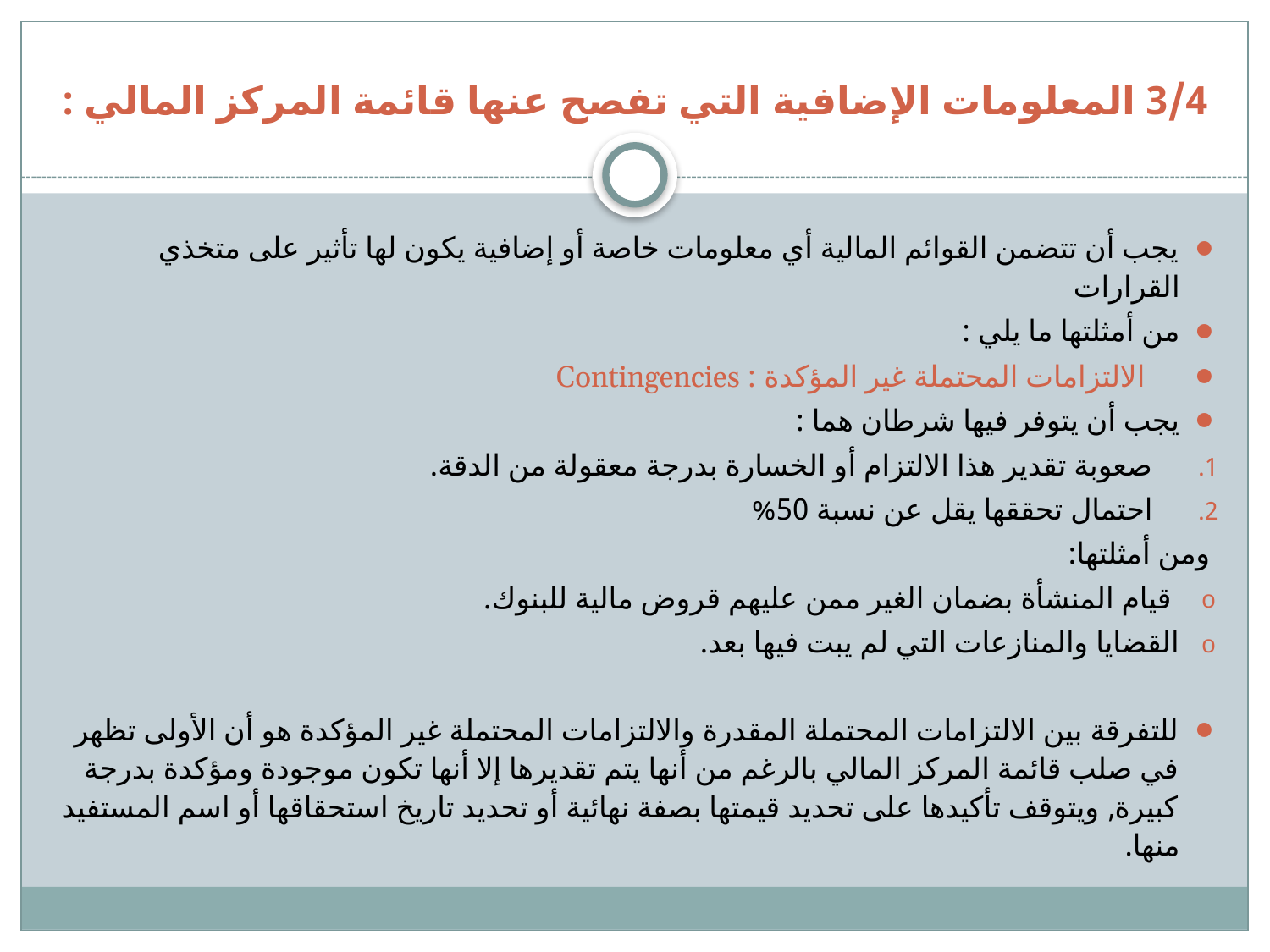

# 3/4 المعلومات الإضافية التي تفصح عنها قائمة المركز المالي :
يجب أن تتضمن القوائم المالية أي معلومات خاصة أو إضافية يكون لها تأثير على متخذي القرارات
من أمثلتها ما يلي :
 الالتزامات المحتملة غير المؤكدة : Contingencies
يجب أن يتوفر فيها شرطان هما :
صعوبة تقدير هذا الالتزام أو الخسارة بدرجة معقولة من الدقة.
احتمال تحققها يقل عن نسبة 50%
ومن أمثلتها:
 قيام المنشأة بضمان الغير ممن عليهم قروض مالية للبنوك.
القضايا والمنازعات التي لم يبت فيها بعد.

للتفرقة بين الالتزامات المحتملة المقدرة والالتزامات المحتملة غير المؤكدة هو أن الأولى تظهر في صلب قائمة المركز المالي بالرغم من أنها يتم تقديرها إلا أنها تكون موجودة ومؤكدة بدرجة كبيرة, ويتوقف تأكيدها على تحديد قيمتها بصفة نهائية أو تحديد تاريخ استحقاقها أو اسم المستفيد منها.